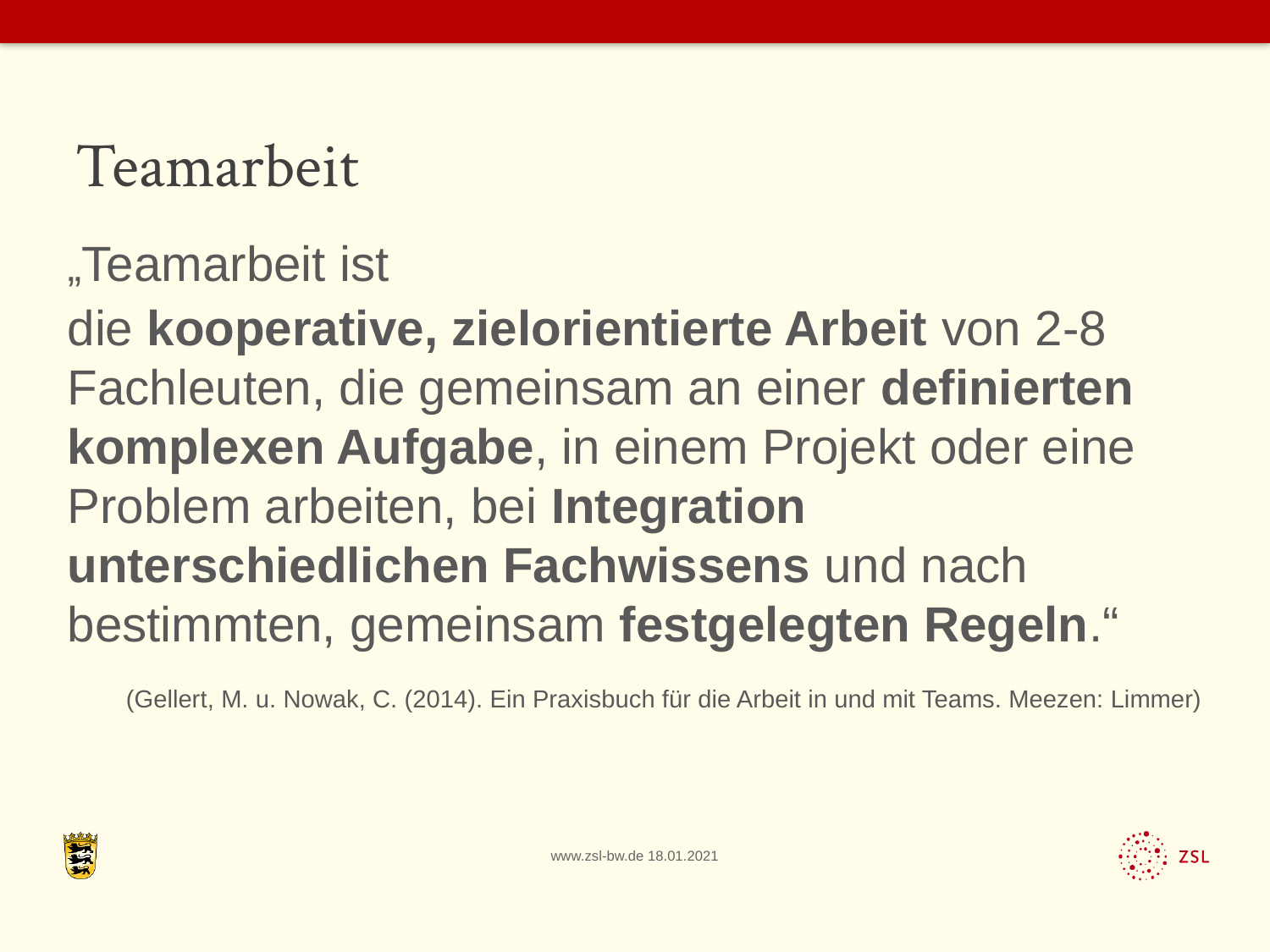

# Teamarbeit
„Teamarbeit ist
die kooperative, zielorientierte Arbeit von 2-8 Fachleuten, die gemeinsam an einer definierten komplexen Aufgabe, in einem Projekt oder eine Problem arbeiten, bei Integration unterschiedlichen Fachwissens und nach bestimmten, gemeinsam festgelegten Regeln.“

(Gellert, M. u. Nowak, C. (2014). Ein Praxisbuch für die Arbeit in und mit Teams. Meezen: Limmer)